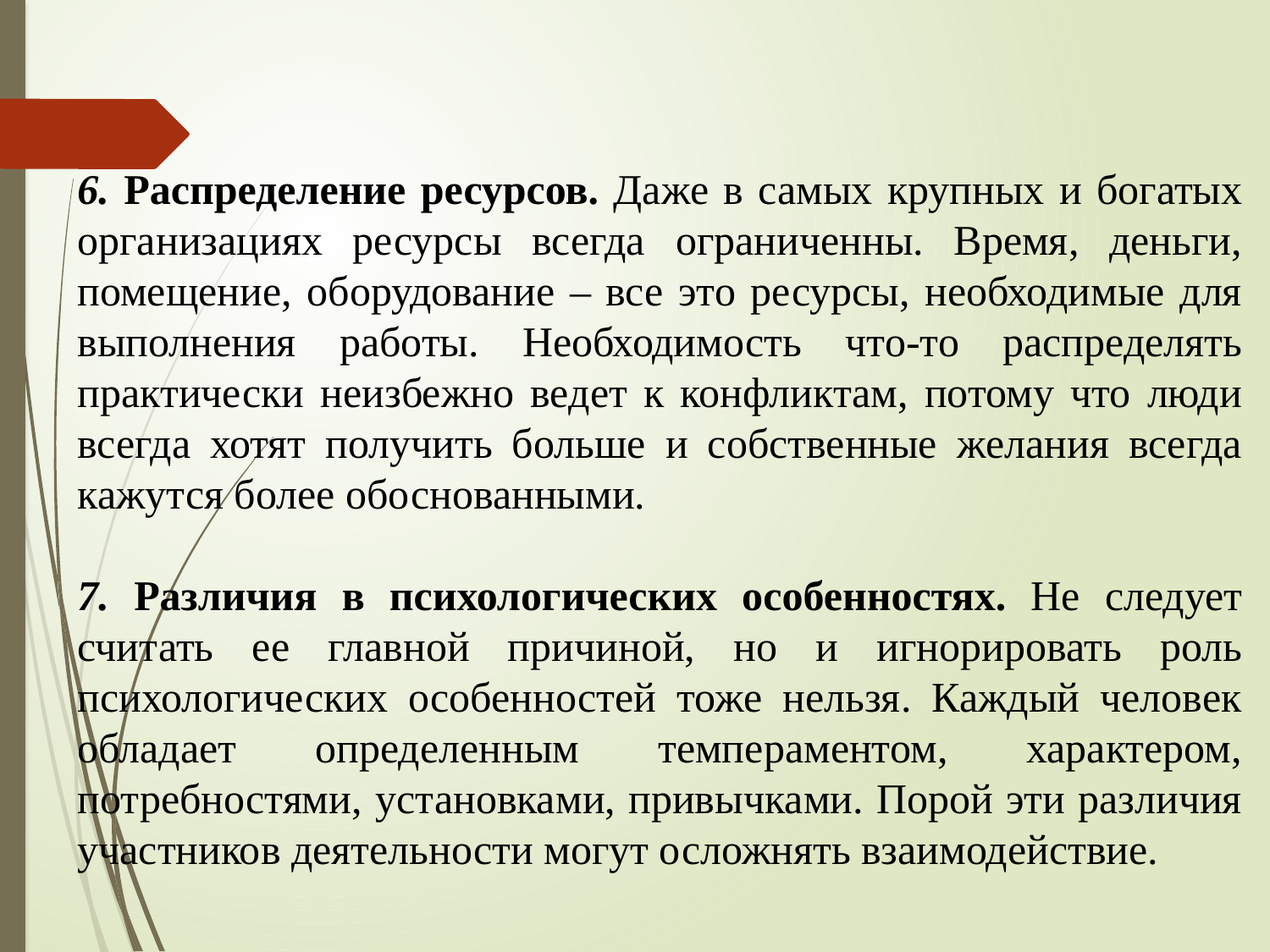

6. Распределение ресурсов. Даже в самых крупных и богатых организациях ресурсы всегда ограниченны. Время, деньги, помещение, оборудование – все это ресурсы, необходимые для выполнения работы. Необходимость что-то распределять практически неизбежно ведет к конфликтам, потому что люди всегда хотят получить больше и собственные желания всегда кажутся более обоснованными.

7. Различия в психологических особенностях. Не следует считать ее главной причиной, но и игнорировать роль психологических особенностей тоже нельзя. Каждый человек обладает определенным темпераментом, характером, потребностями, установками, привычками. Порой эти различия участников деятельности могут осложнять взаимодействие.